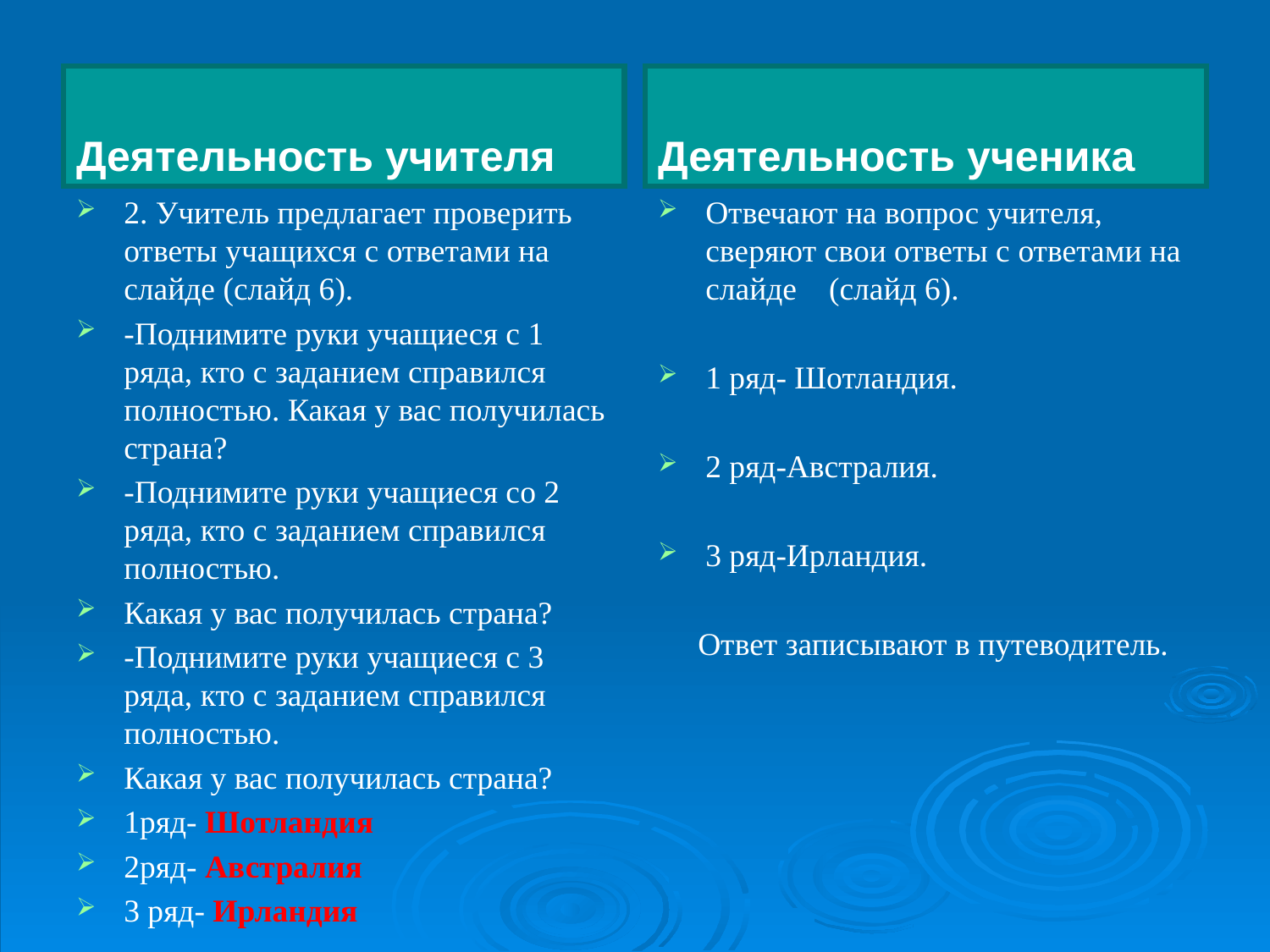

Деятельность учителя
Деятельность ученика
2. Учитель предлагает проверить ответы учащихся с ответами на слайде (слайд 6).
-Поднимите руки учащиеся с 1 ряда, кто с заданием справился полностью. Какая у вас получилась страна?
-Поднимите руки учащиеся со 2 ряда, кто с заданием справился полностью.
Какая у вас получилась страна?
-Поднимите руки учащиеся с 3 ряда, кто с заданием справился полностью.
Какая у вас получилась страна?
1ряд- Шотландия
2ряд- Австралия
3 ряд- Ирландия

Отвечают на вопрос учителя, сверяют свои ответы с ответами на слайде    (слайд 6).

1 ряд- Шотландия.

2 ряд-Австралия.

3 ряд-Ирландия.

     Ответ записывают в путеводитель.